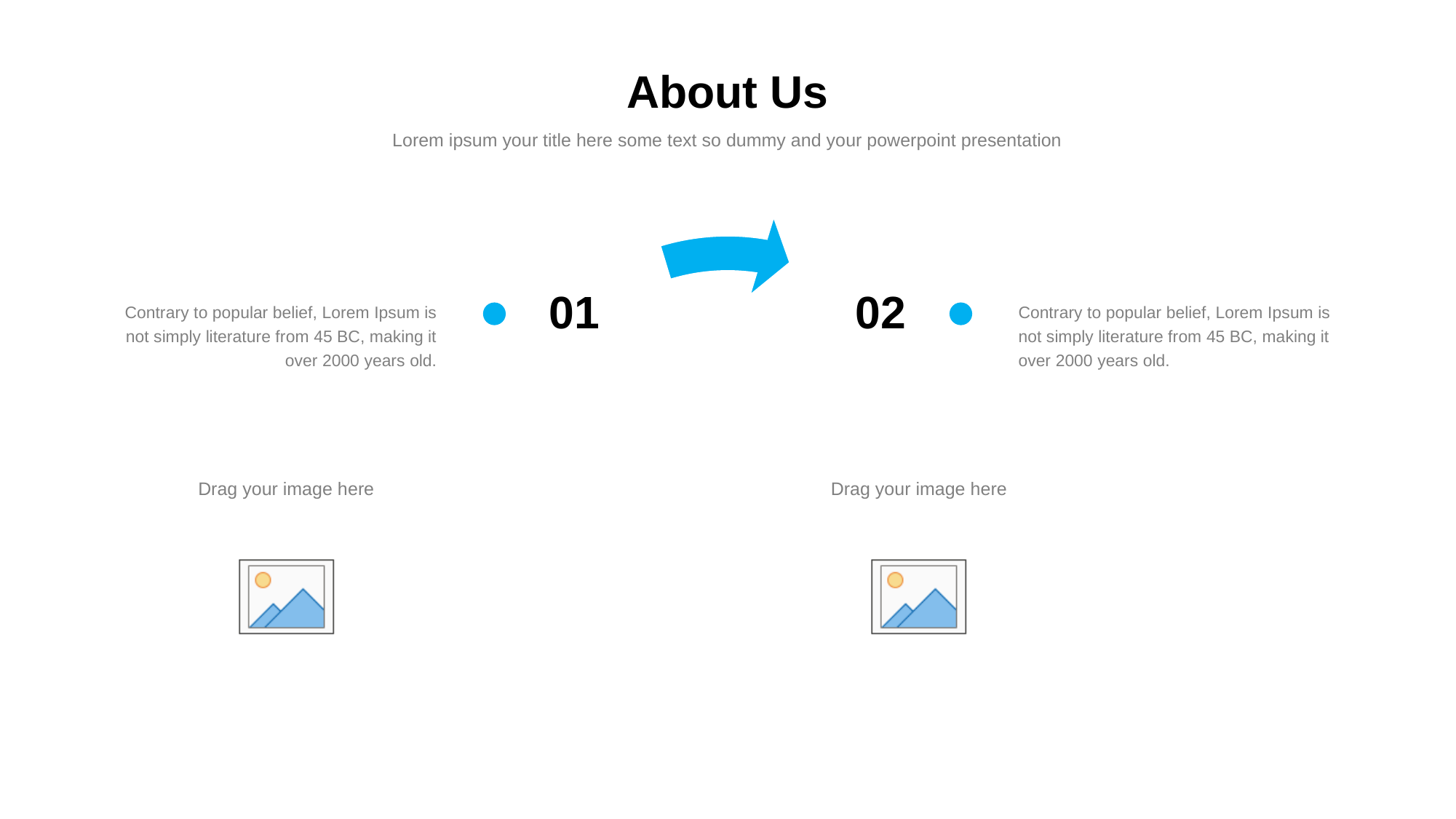

# About Us
Lorem ipsum your title here some text so dummy and your powerpoint presentation

01
02
Contrary to popular belief, Lorem Ipsum is not simply literature from 45 BC, making it over 2000 years old.

Contrary to popular belief, Lorem Ipsum is not simply literature from 45 BC, making it over 2000 years old.